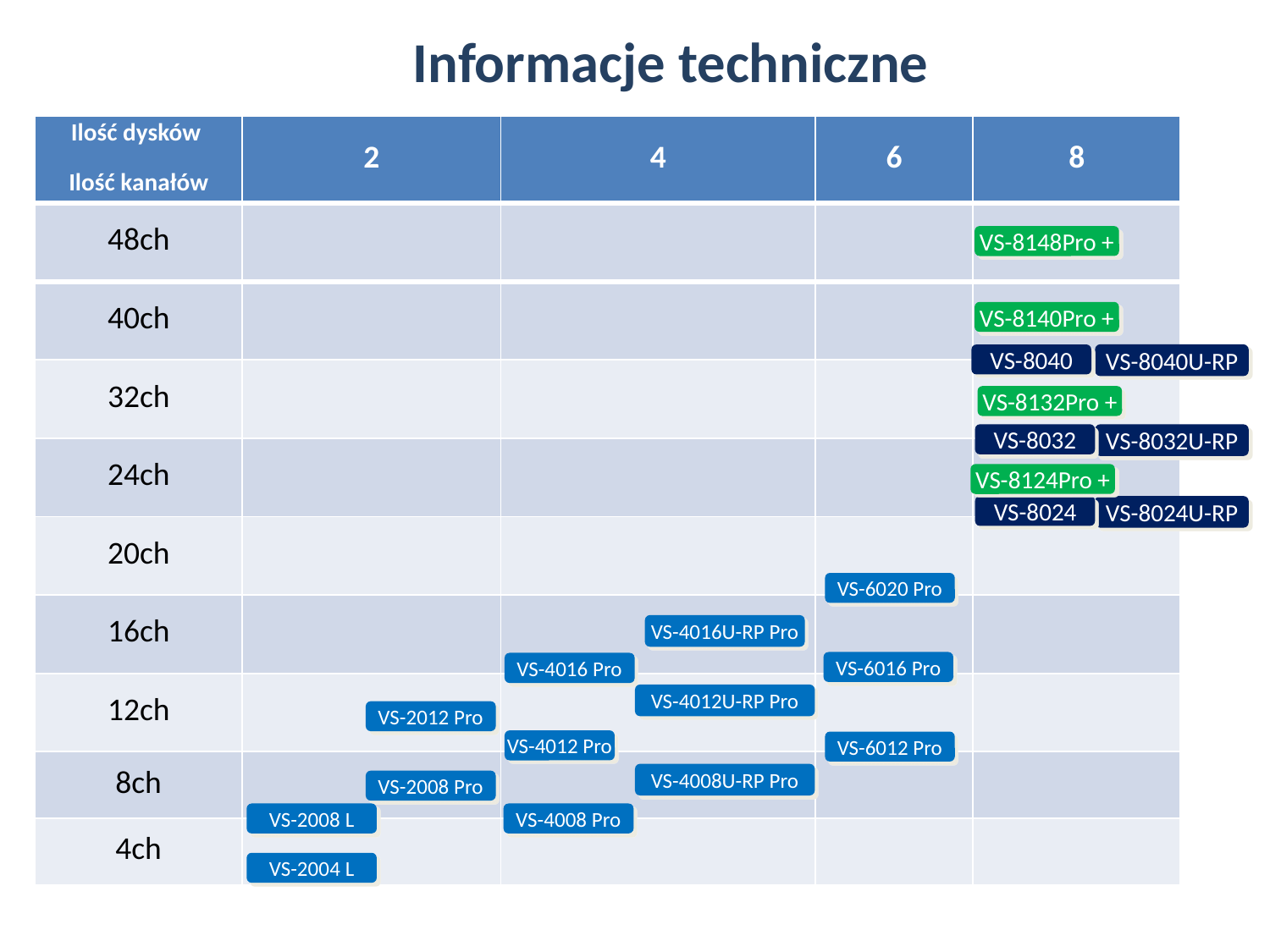

Informacje techniczne
| Ilość dysków Ilość kanałów | 2 | 4 | 6 | 8 |
| --- | --- | --- | --- | --- |
| 48ch |  |  |  |  |
| 40ch |  |  |  |  |
| 32ch |  |  |  |  |
| 24ch |  |  |  |  |
| 20ch |  |  |  |  |
| 16ch |  |  |  |  |
| 12ch |  |  |  |  |
| 8ch |  |  |  |  |
| 4ch |  |  |  |  |
VS-8148Pro +
VS-8140Pro +
VS-8040U-RP
VS-8040
VS-8132Pro +
VS-8032
VS-8032U-RP
VS-8124Pro +
VS-8024
VS-8024U-RP
VS-6020 Pro
VS-4016U-RP Pro
VS-6016 Pro
VS-4016 Pro
VS-4012U-RP Pro
VS-2012 Pro
VS-4012 Pro
VS-6012 Pro
VS-4008U-RP Pro
VS-2008 Pro
VS-2008 L
VS-4008 Pro
VS-2004 L